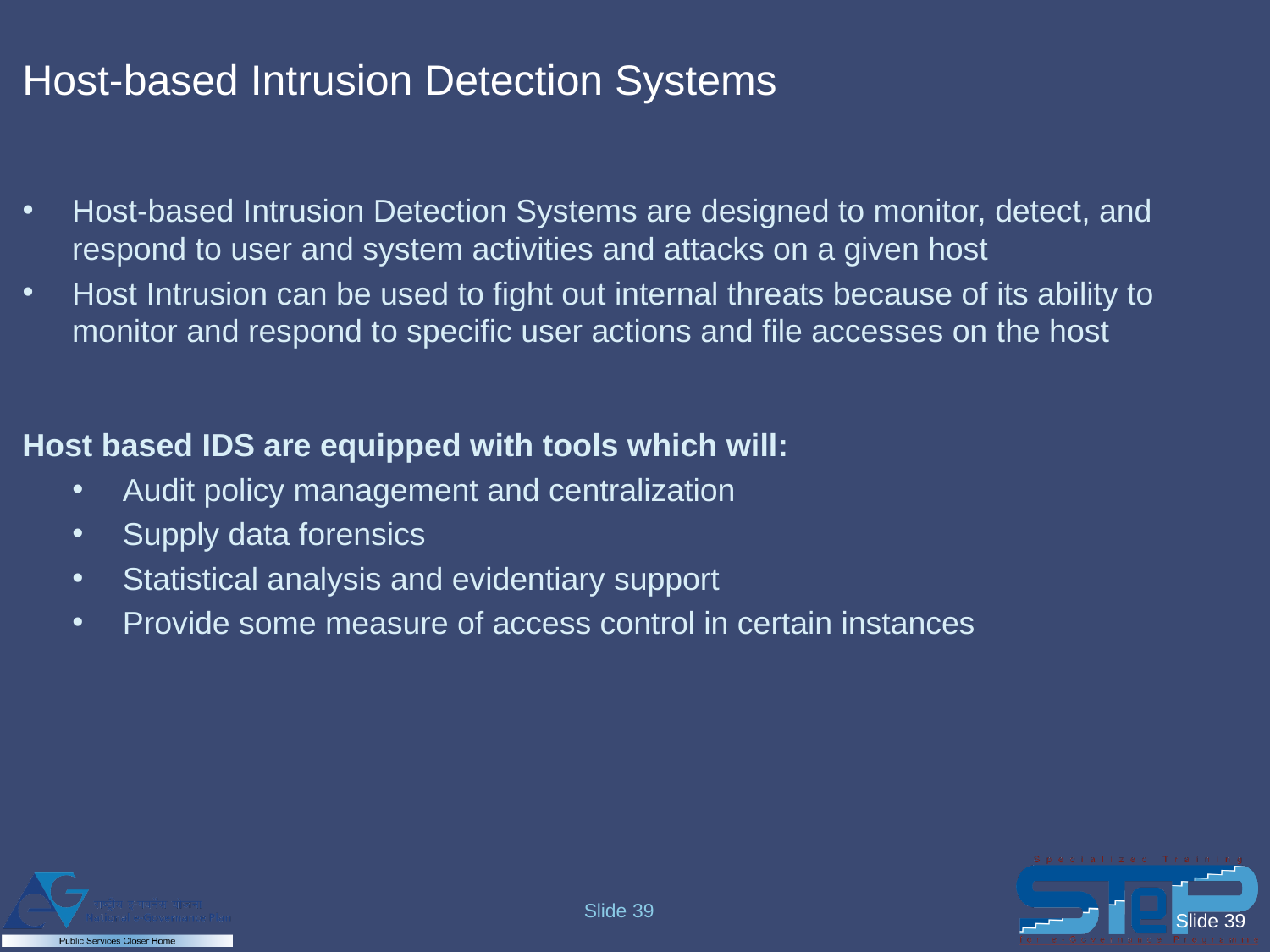

# Host-based Intrusion Detection Systems
Host-based Intrusion Detection Systems are designed to monitor, detect, and respond to user and system activities and attacks on a given host
Host Intrusion can be used to fight out internal threats because of its ability to monitor and respond to specific user actions and file accesses on the host

Host based IDS are equipped with tools which will:
Audit policy management and centralization
Supply data forensics
Statistical analysis and evidentiary support
Provide some measure of access control in certain instances

Slide 39